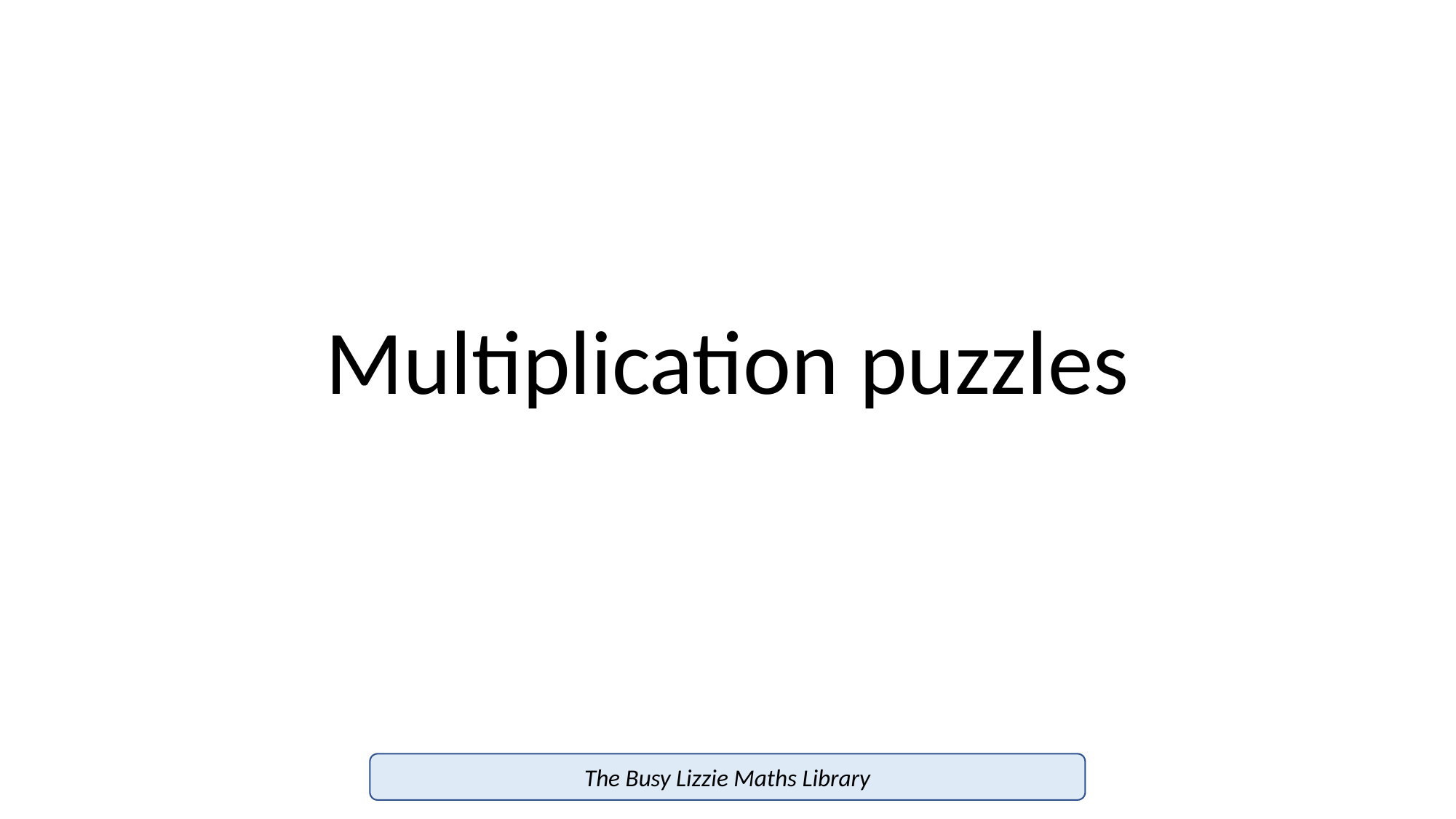

# Multiplication puzzles

The Busy Lizzie Maths Library